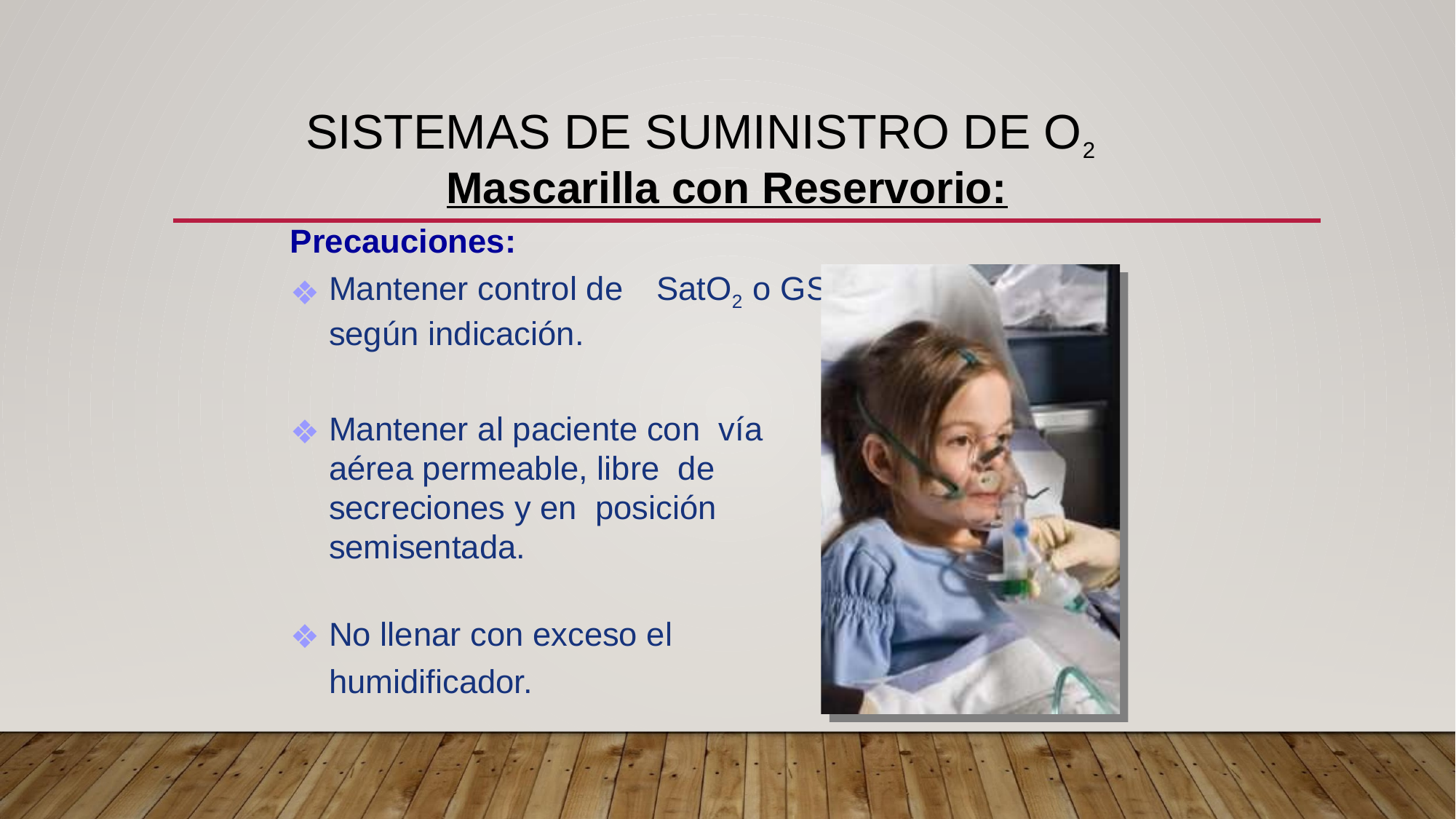

# SISTEMAS DE SUMINISTRO DE O2
Mascarilla con Reservorio:
Precauciones:
Mantener control de	SatO2  o GSA según indicación.

Mantener al paciente con  vía aérea permeable, libre  de secreciones y en  posición semisentada.

No llenar con exceso el  humidificador.